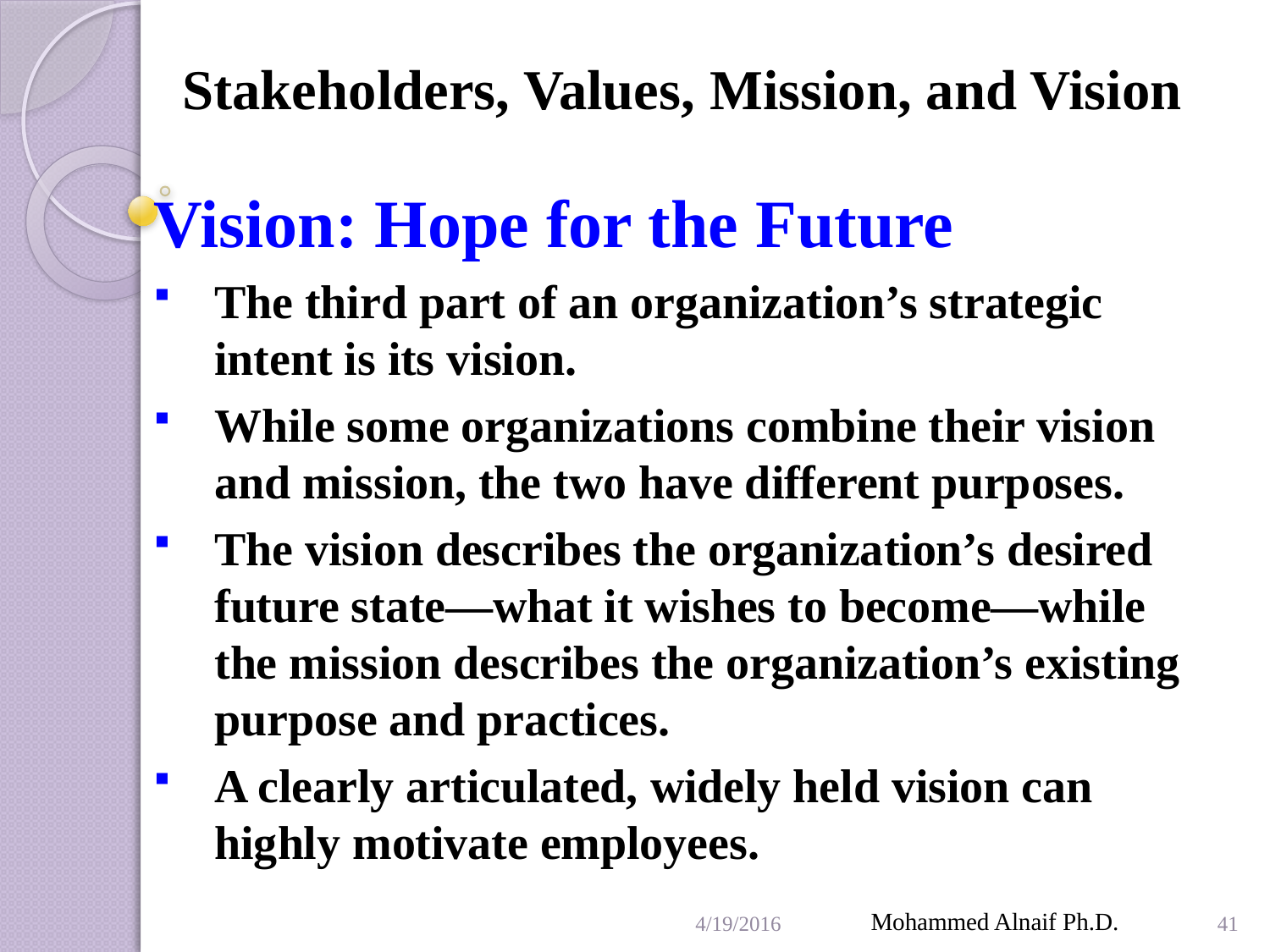

# Stakeholders, Values, Mission, and Vision
Vision: Hope for the Future
The third part of an organization’s strategic intent is its vision.
While some organizations combine their vision and mission, the two have different purposes.
The vision describes the organization’s desired future state—what it wishes to become—while the mission describes the organization’s existing purpose and practices.
A clearly articulated, widely held vision can highly motivate employees.
4/19/2016
Mohammed Alnaif Ph.D.
41